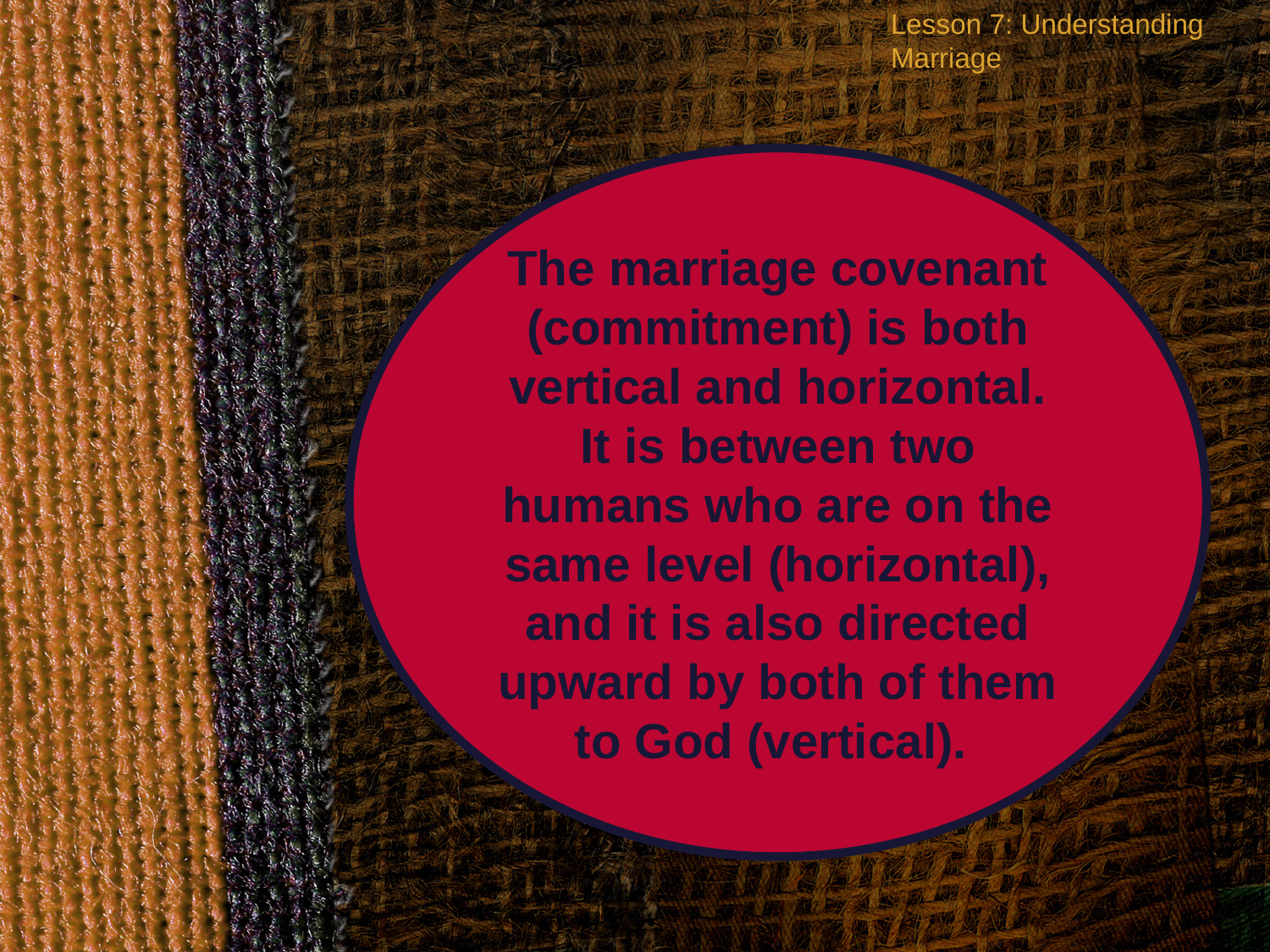

Lesson 7: Understanding Marriage
The marriage covenant (commitment) is both vertical and horizontal. It is between two humans who are on the same level (horizontal), and it is also directed upward by both of them to God (vertical).